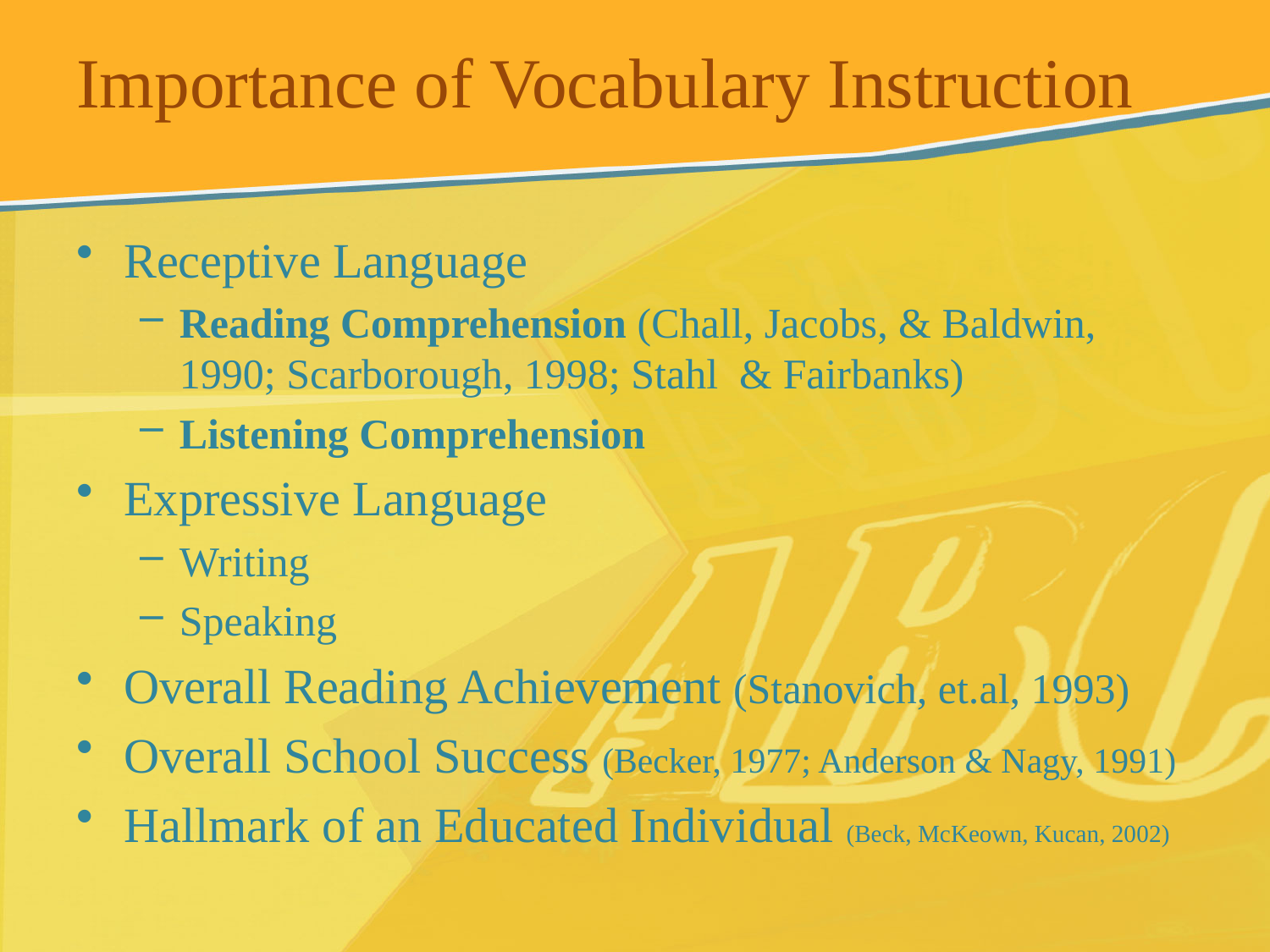

# Importance of Vocabulary Instruction
Receptive Language
Reading Comprehension (Chall, Jacobs, & Baldwin, 1990; Scarborough, 1998; Stahl  & Fairbanks)
Listening Comprehension
Expressive Language
Writing
Speaking
Overall Reading Achievement (Stanovich, et.al, 1993)
Overall School Success (Becker, 1977; Anderson & Nagy, 1991)
Hallmark of an Educated Individual (Beck, McKeown, Kucan, 2002)